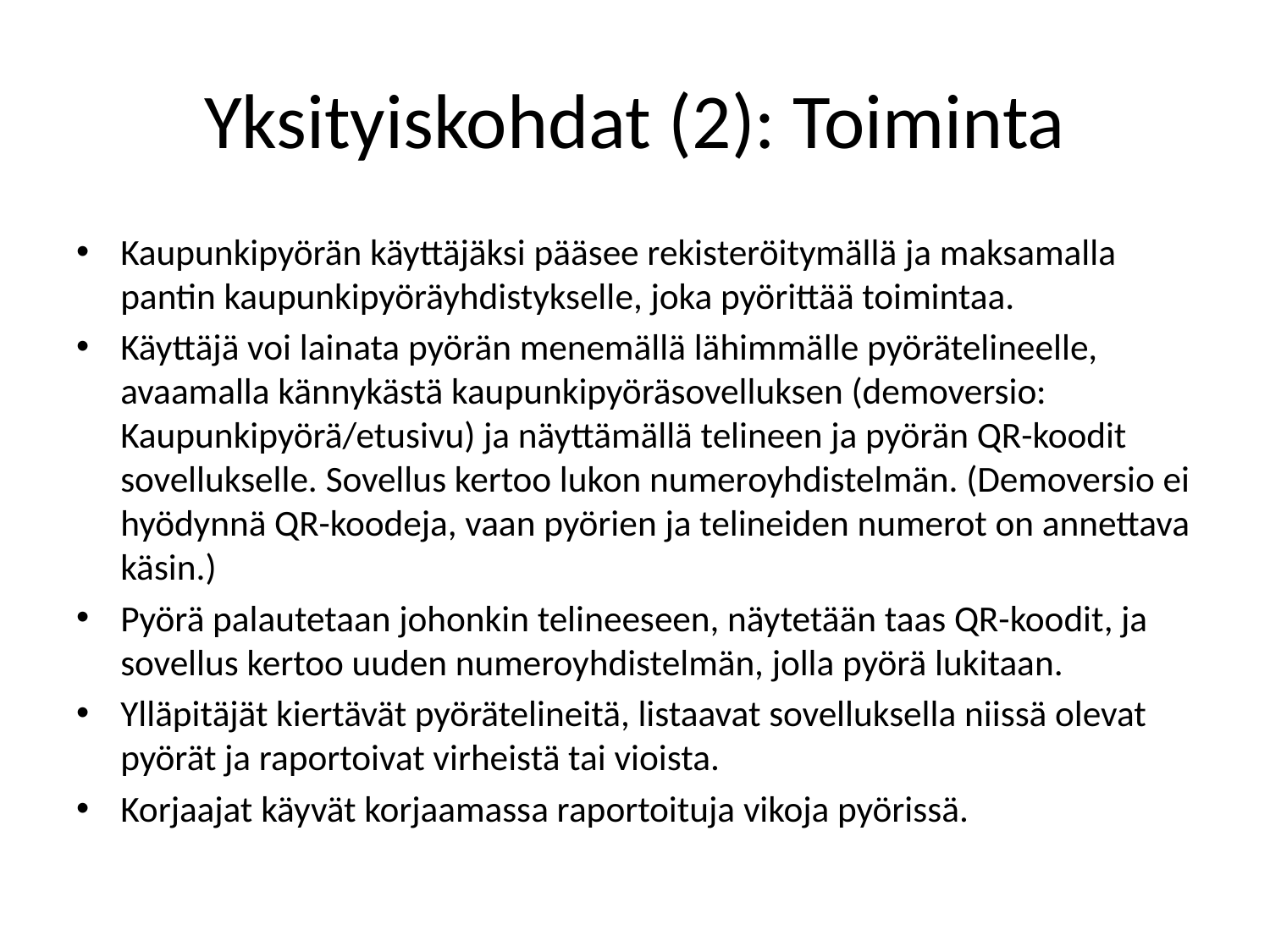

Kaupunkipyörän käyttäjäksi pääsee rekisteröitymällä ja maksamalla pantin kaupunkipyöräyhdistykselle, joka pyörittää toimintaa.
Käyttäjä voi lainata pyörän menemällä lähimmälle pyörätelineelle, avaamalla kännykästä kaupunkipyöräsovelluksen (demoversio: Kaupunkipyörä/etusivu) ja näyttämällä telineen ja pyörän QR-koodit sovellukselle. Sovellus kertoo lukon numeroyhdistelmän. (Demoversio ei hyödynnä QR-koodeja, vaan pyörien ja telineiden numerot on annettava käsin.)
Pyörä palautetaan johonkin telineeseen, näytetään taas QR-koodit, ja sovellus kertoo uuden numeroyhdistelmän, jolla pyörä lukitaan.
Ylläpitäjät kiertävät pyörätelineitä, listaavat sovelluksella niissä olevat pyörät ja raportoivat virheistä tai vioista.
Korjaajat käyvät korjaamassa raportoituja vikoja pyörissä.
Yksityiskohdat (2): Toiminta